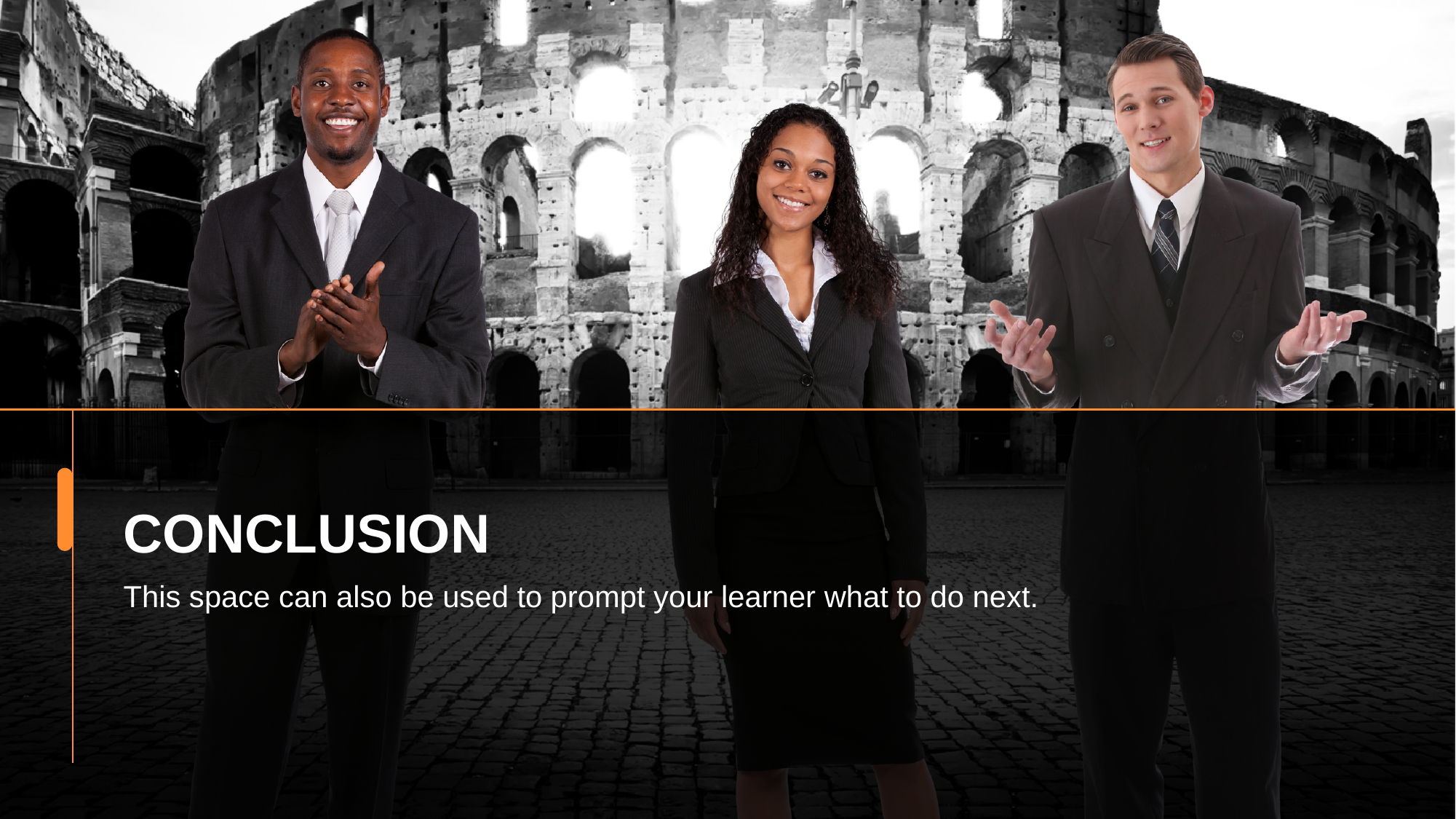

CONCLUSION

This space can also be used to prompt your learner what to do next.